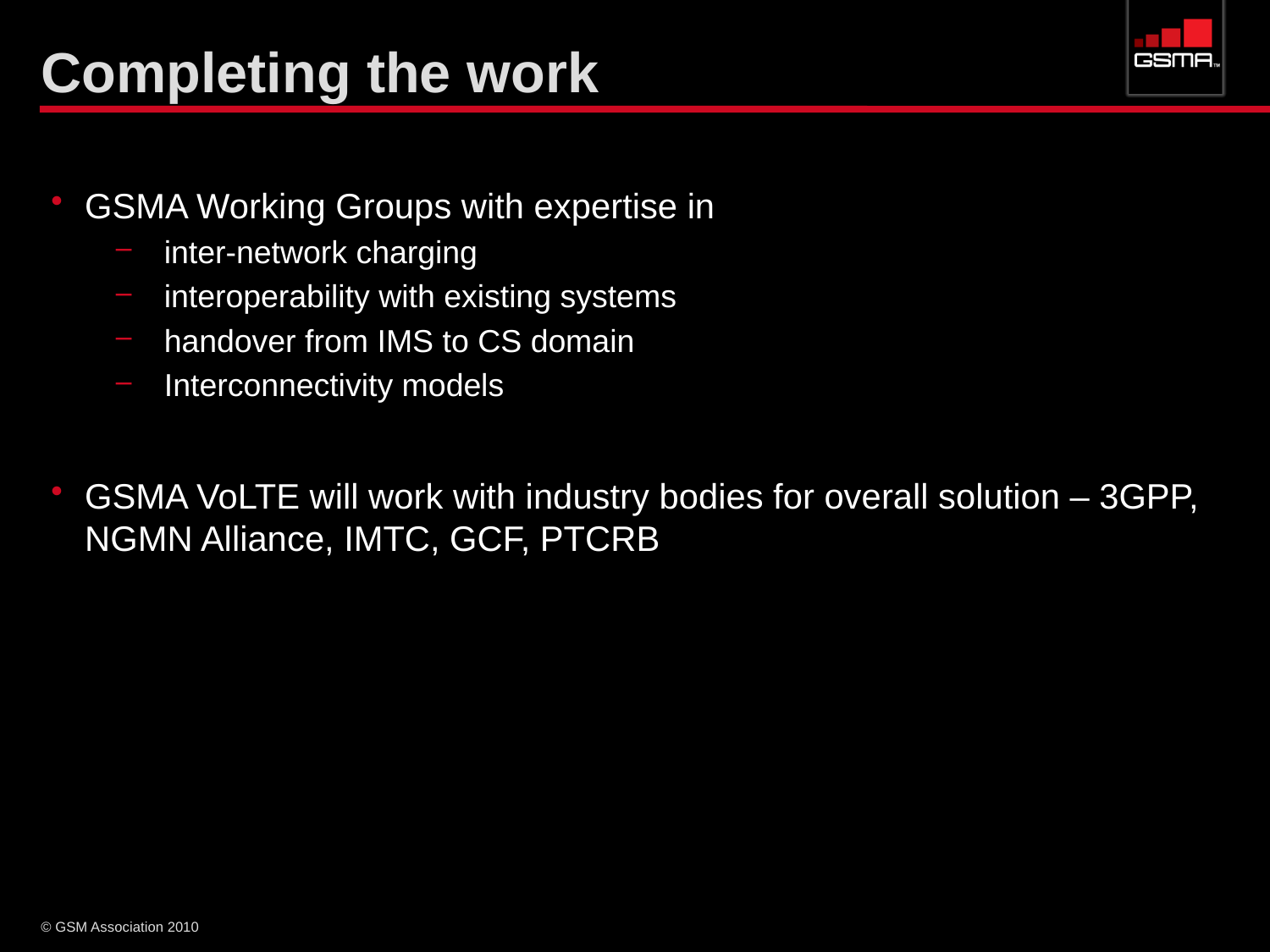

# Completing the work

GSMA Working Groups with expertise in
inter-network charging
interoperability with existing systems
handover from IMS to CS domain
Interconnectivity models

GSMA VoLTE will work with industry bodies for overall solution – 3GPP, NGMN Alliance, IMTC, GCF, PTCRB